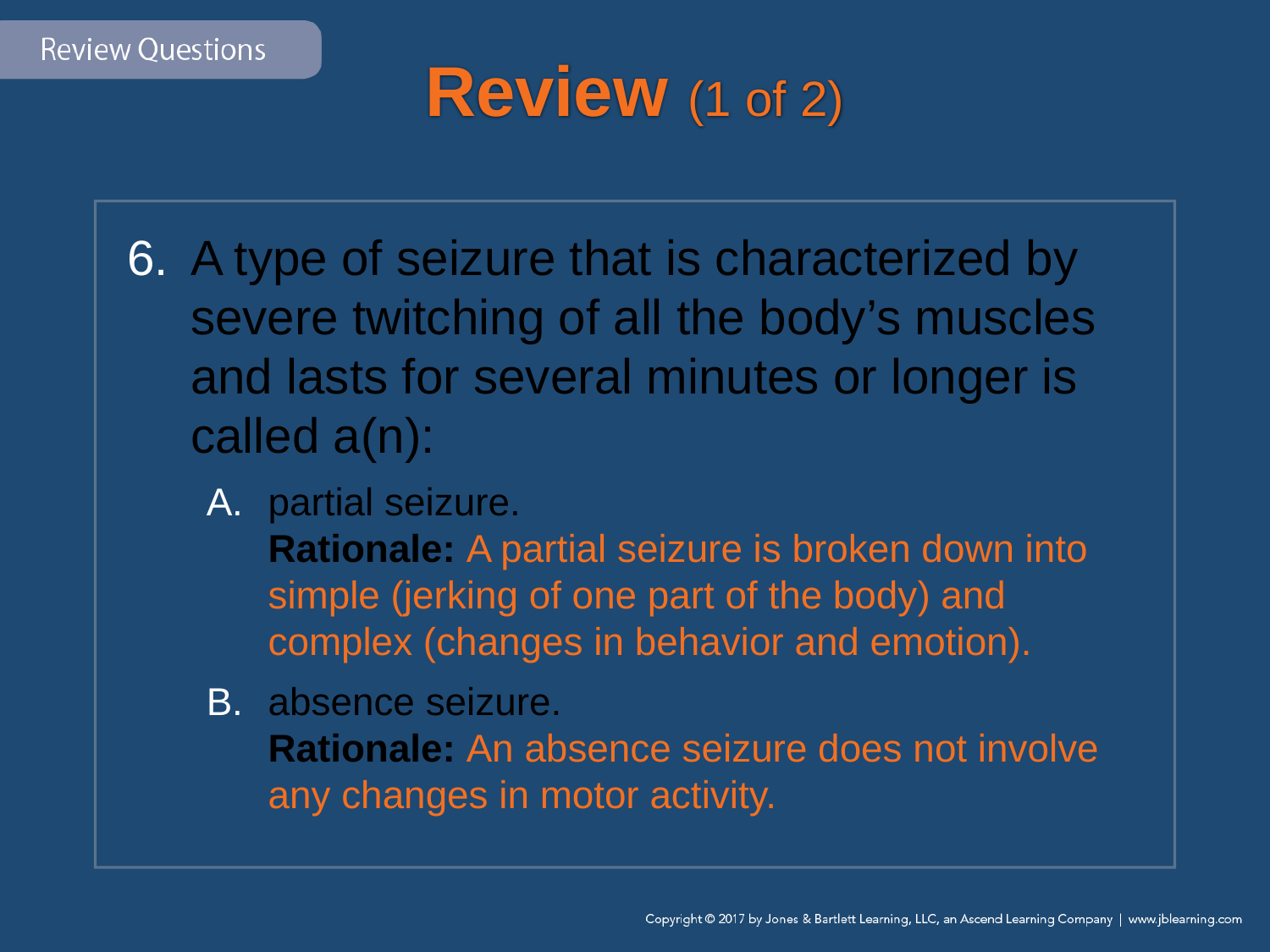

# Review (1 of 2)
A type of seizure that is characterized by severe twitching of all the body’s muscles and lasts for several minutes or longer is called a(n):
partial seizure.
Rationale: A partial seizure is broken down into simple (jerking of one part of the body) and complex (changes in behavior and emotion).
absence seizure.
Rationale: An absence seizure does not involve any changes in motor activity.